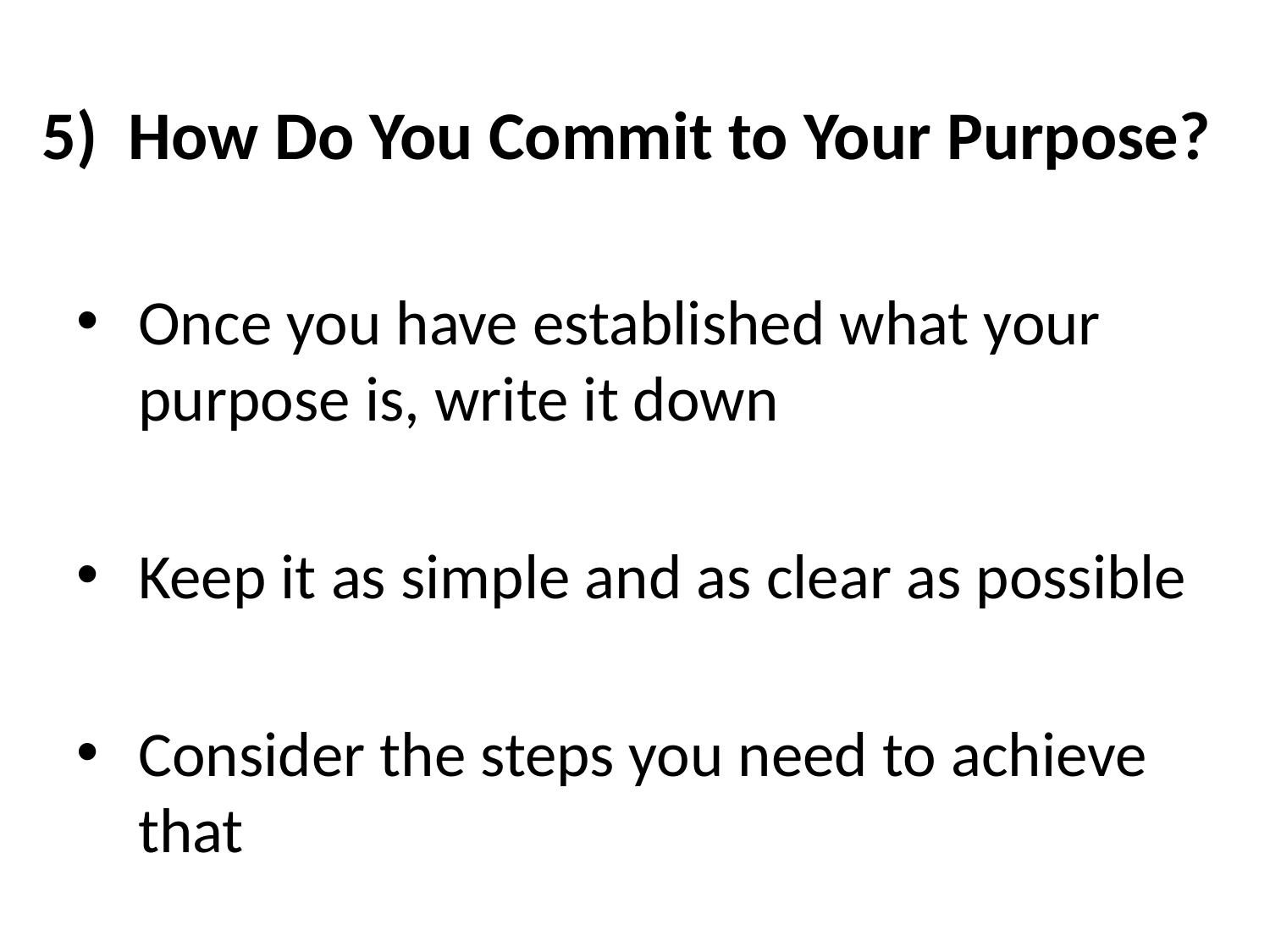

# 5)  How Do You Commit to Your Purpose?
 Once you have established what your
 purpose is, write it down

 Keep it as simple and as clear as possible

 Consider the steps you need to achieve
 that